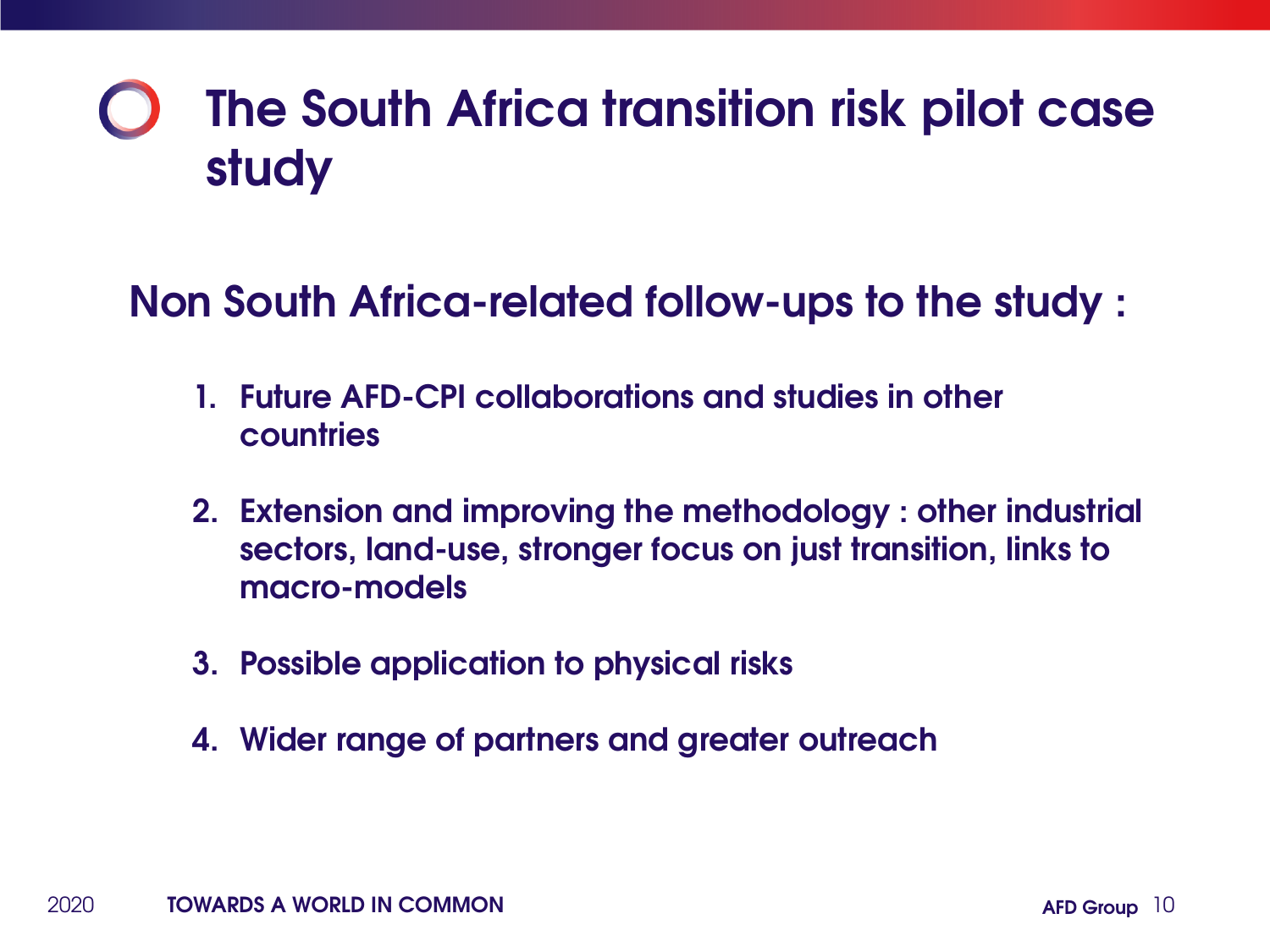

# The South Africa transition risk pilot case study
Non South Africa-related follow-ups to the study :

Future AFD-CPI collaborations and studies in other countries

Extension and improving the methodology : other industrial sectors, land-use, stronger focus on just transition, links to macro-models

Possible application to physical risks

Wider range of partners and greater outreach

2020
TOWARDS A WORLD IN COMMON